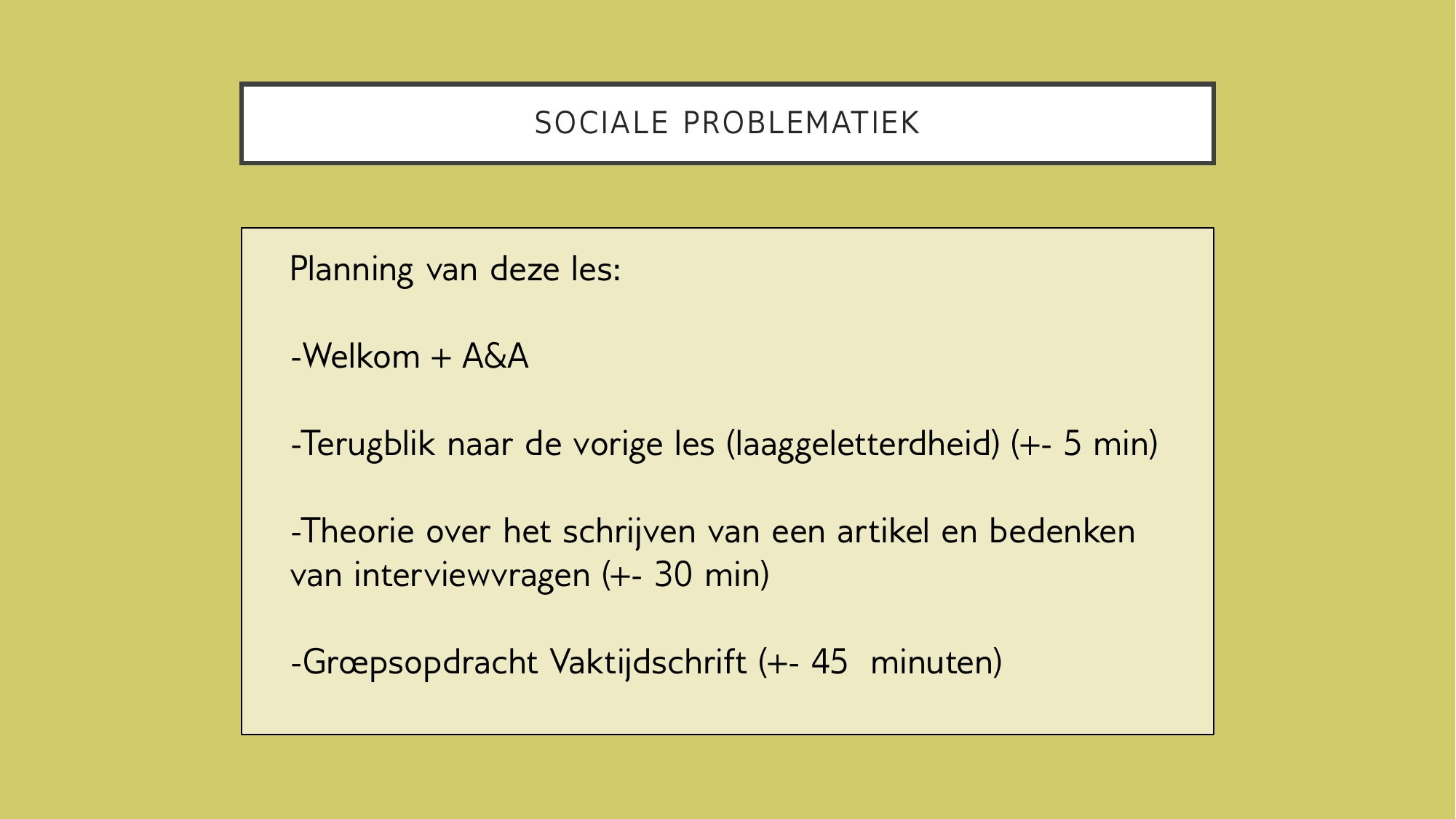

# Sociale problematiek

Planning van deze les:

-Welkom + A&A

-Terugblik naar de vorige les (laaggeletterdheid) (+- 5 min)

-Theorie over het schrijven van een artikel en bedenken van interviewvragen (+- 30 min)

-Groepsopdracht Vaktijdschrift (+- 45  minuten)